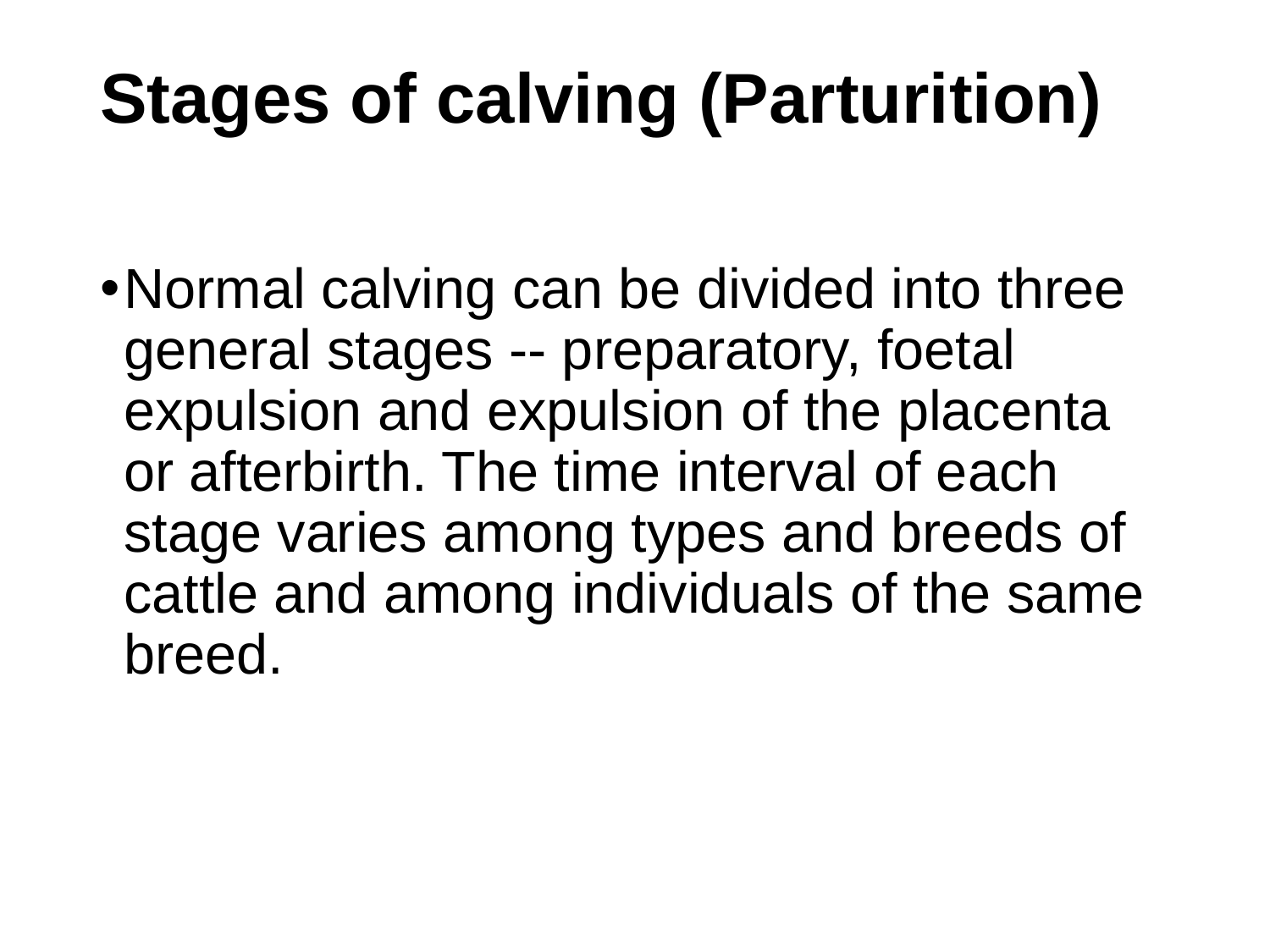

# Stages of calving (Parturition)
Normal calving can be divided into three general stages -- preparatory, foetal expulsion and expulsion of the placenta or afterbirth. The time interval of each stage varies among types and breeds of cattle and among individuals of the same breed.